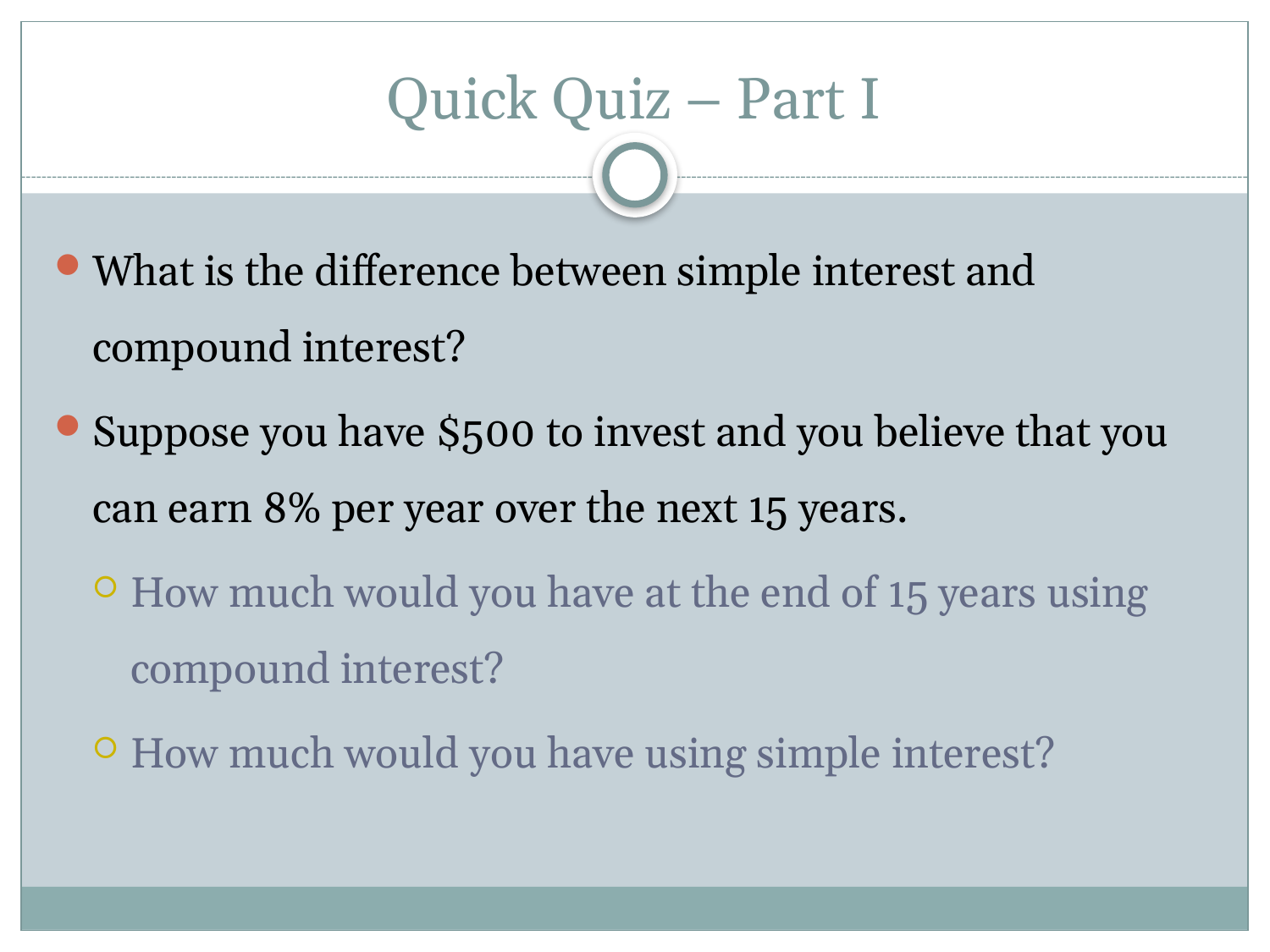

# Quick Quiz – Part I
What is the difference between simple interest and compound interest?
Suppose you have $500 to invest and you believe that you can earn 8% per year over the next 15 years.
How much would you have at the end of 15 years using compound interest?
How much would you have using simple interest?